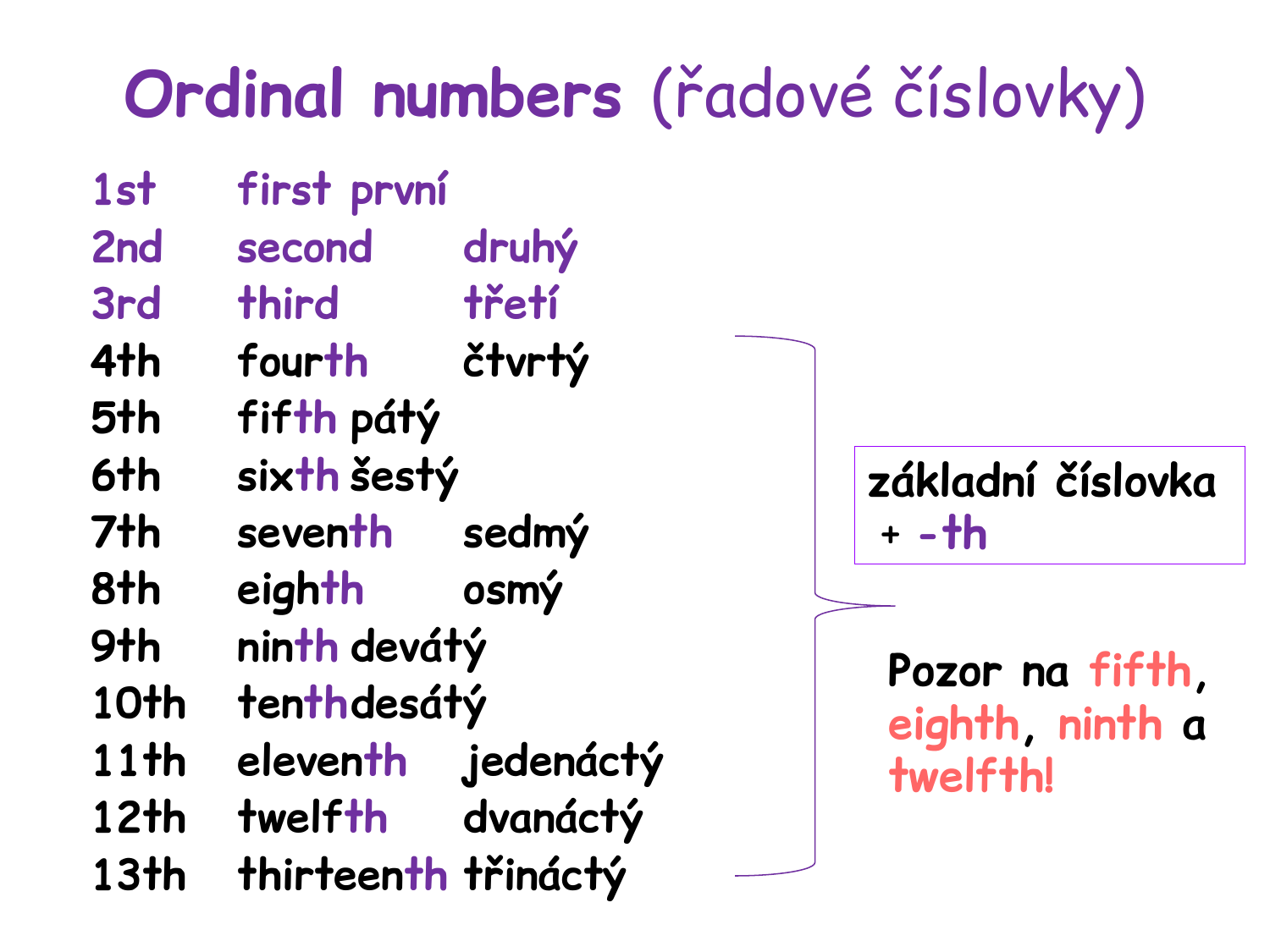

# Ordinal numbers (řadové číslovky)
1st		first 		první
2nd		second 	druhý
3rd		third 		třetí
4th		fourth	čtvrtý
5th		fifth		pátý
6th		sixth		šestý
7th		seventh	sedmý
8th		eighth	osmý
9th		ninth		devátý
10th		tenth		desátý
11th		eleventh	jedenáctý
12th		twelfth	dvanáctý
13th		thirteenth	třináctý

základní číslovka
 + -th
Pozor na fifth, eighth, ninth a twelfth!